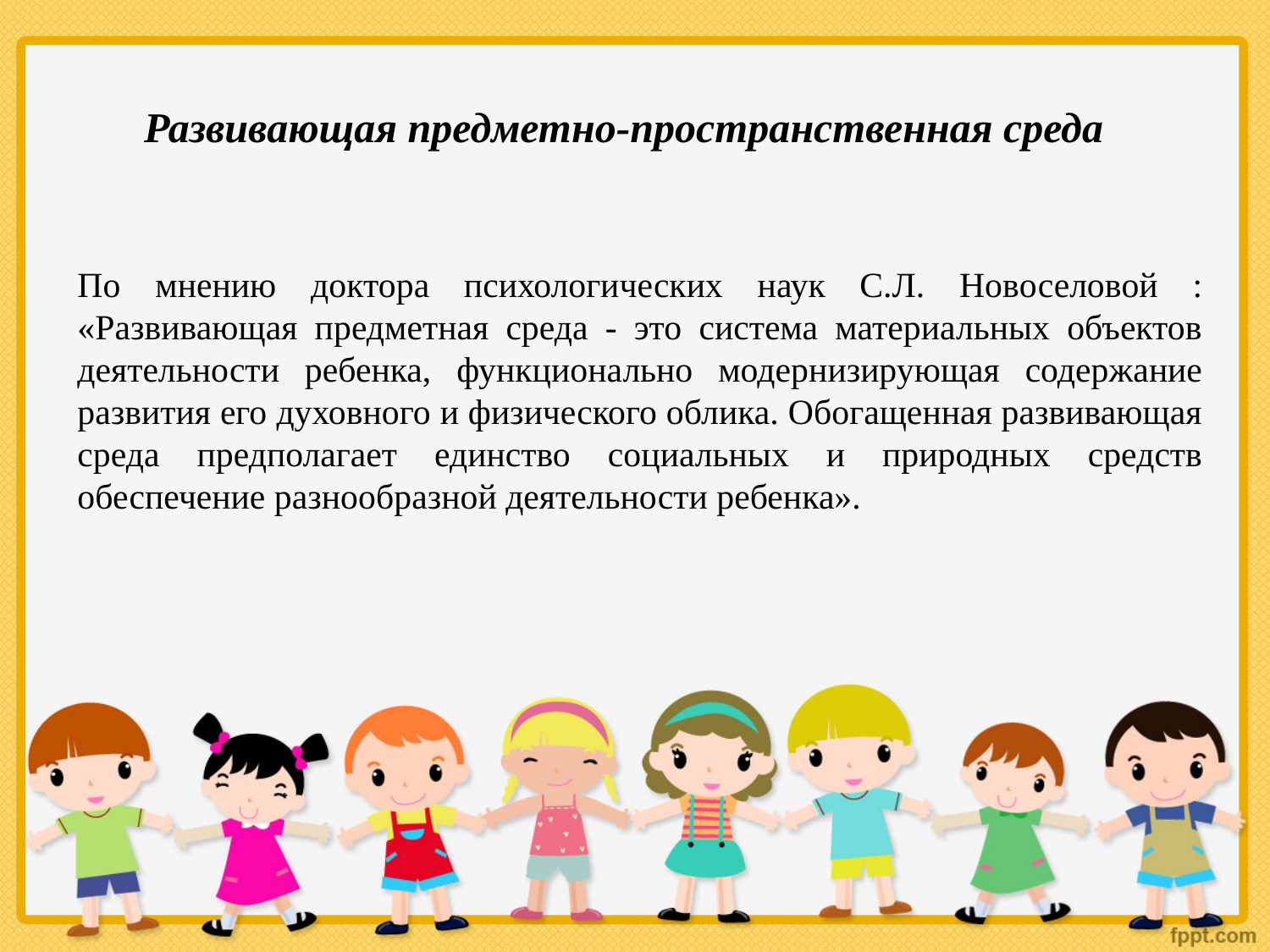

Развивающая предметно-пространственная среда
По мнению доктора психологических наук С.Л. Новоселовой : «Развивающая предметная среда - это система материальных объектов деятельности ребенка, функционально модернизирующая содержание развития его духовного и физического облика. Обогащенная развивающая среда предполагает единство социальных и природных средств обеспечение разнообразной деятельности ребенка».